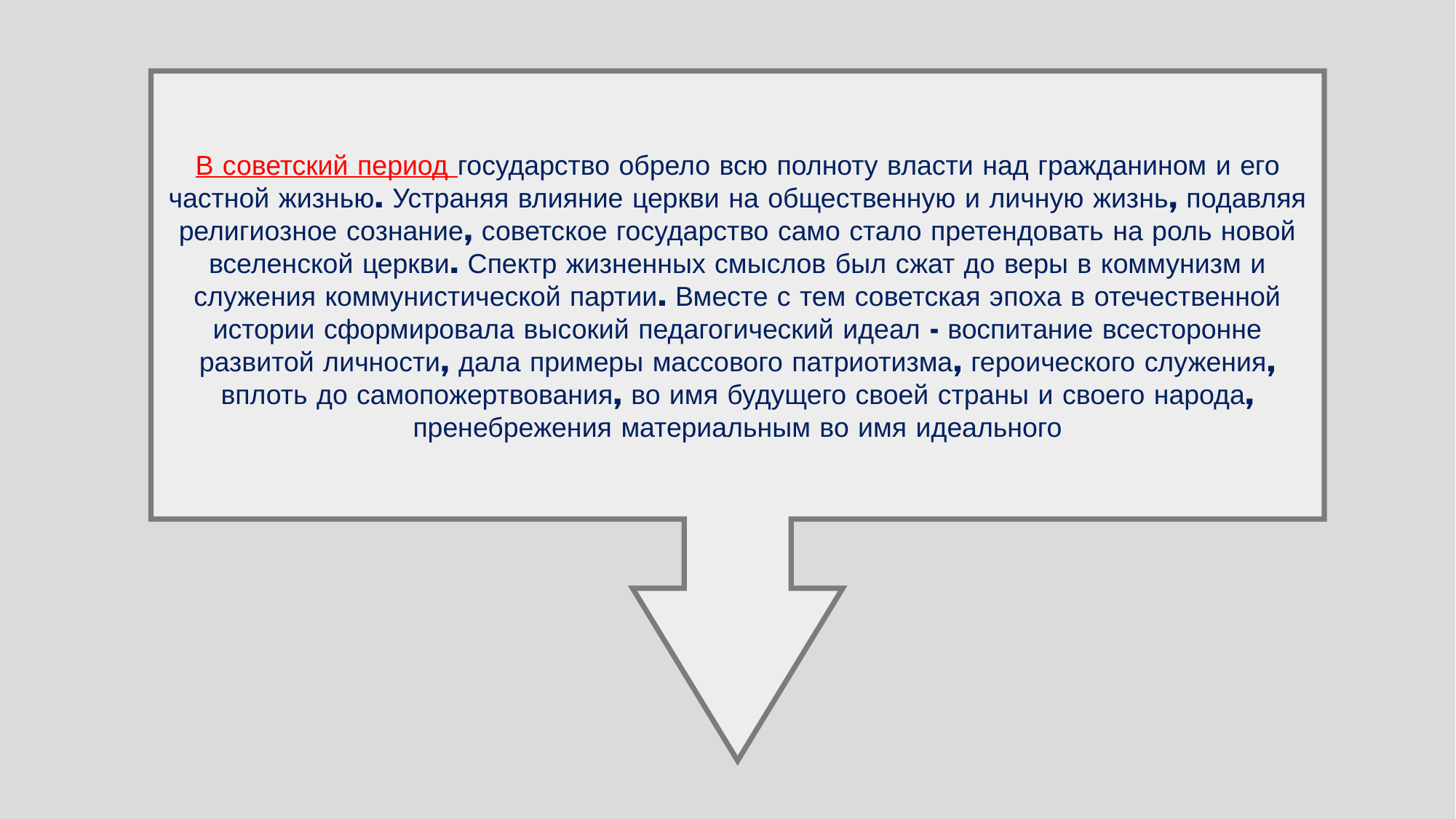

В советский период государство обрело всю полноту власти над гражданином и его частной жизнью. Устраняя влияние церкви на общественную и личную жизнь, подавляя религиозное сознание, советское государство само стало претендовать на роль новой вселенской церкви. Спектр жизненных смыслов был сжат до веры в коммунизм и служения коммунистической партии. Вместе с тем советская эпоха в отечественной истории сформировала высокий педагогический идеал - воспитание всесторонне развитой личности, дала примеры массового патриотизма, героического служения, вплоть до самопожертвования, во имя будущего своей страны и своего народа, пренебрежения материальным во имя идеального